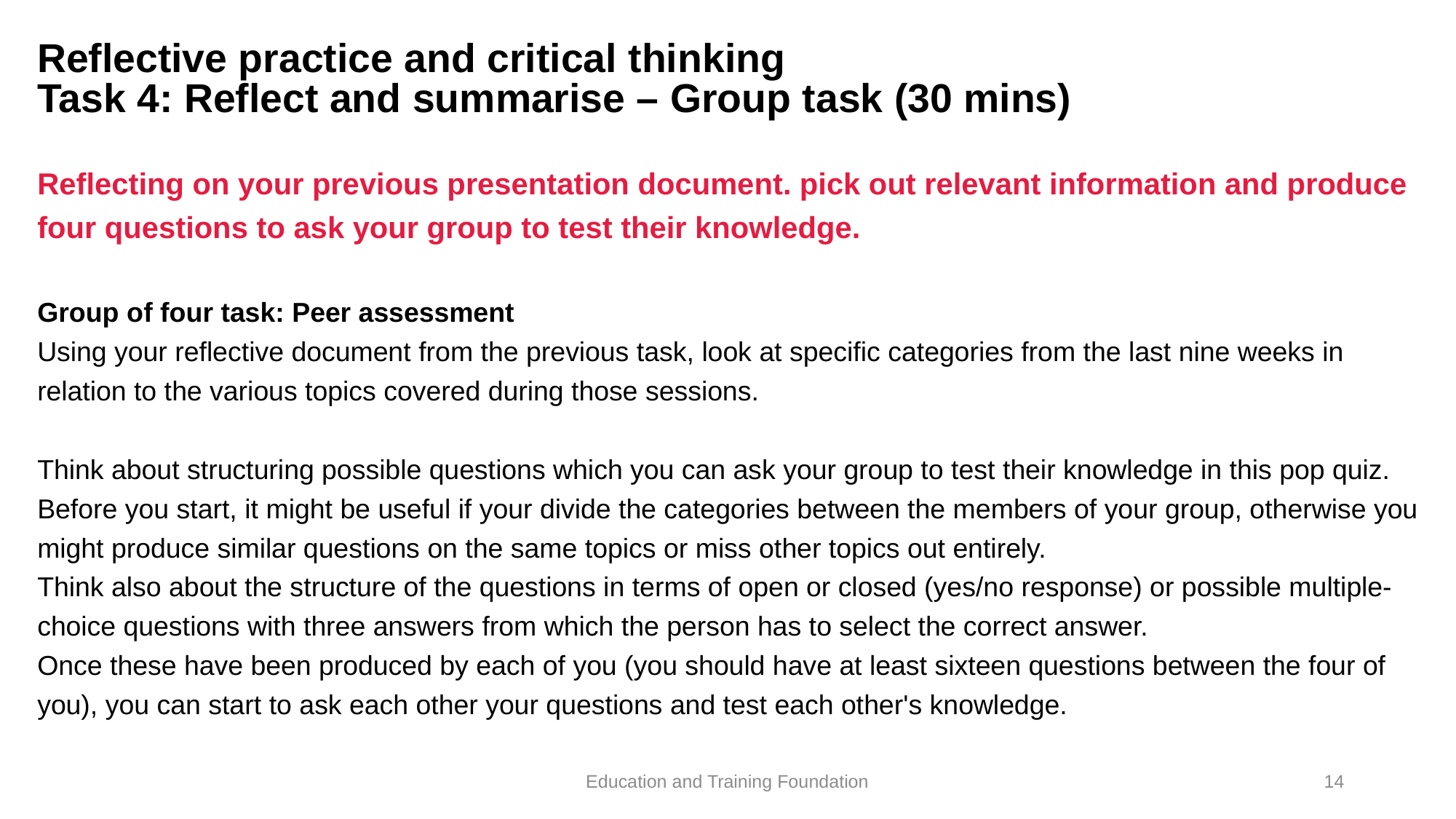

# Reflective practice and critical thinking Task 4: Reflect and summarise – Group task (30 mins)

Reflecting on your previous presentation document. pick out relevant information and produce four questions to ask your group to test their knowledge.

Group of four task: Peer assessment
Using your reflective document from the previous task, look at specific categories from the last nine weeks in relation to the various topics covered during those sessions.

Think about structuring possible questions which you can ask your group to test their knowledge in this pop quiz. Before you start, it might be useful if your divide the categories between the members of your group, otherwise you might produce similar questions on the same topics or miss other topics out entirely.
Think also about the structure of the questions in terms of open or closed (yes/no response) or possible multiple-choice questions with three answers from which the person has to select the correct answer.
Once these have been produced by each of you (you should have at least sixteen questions between the four of you), you can start to ask each other your questions and test each other's knowledge.

Education and Training Foundation
14